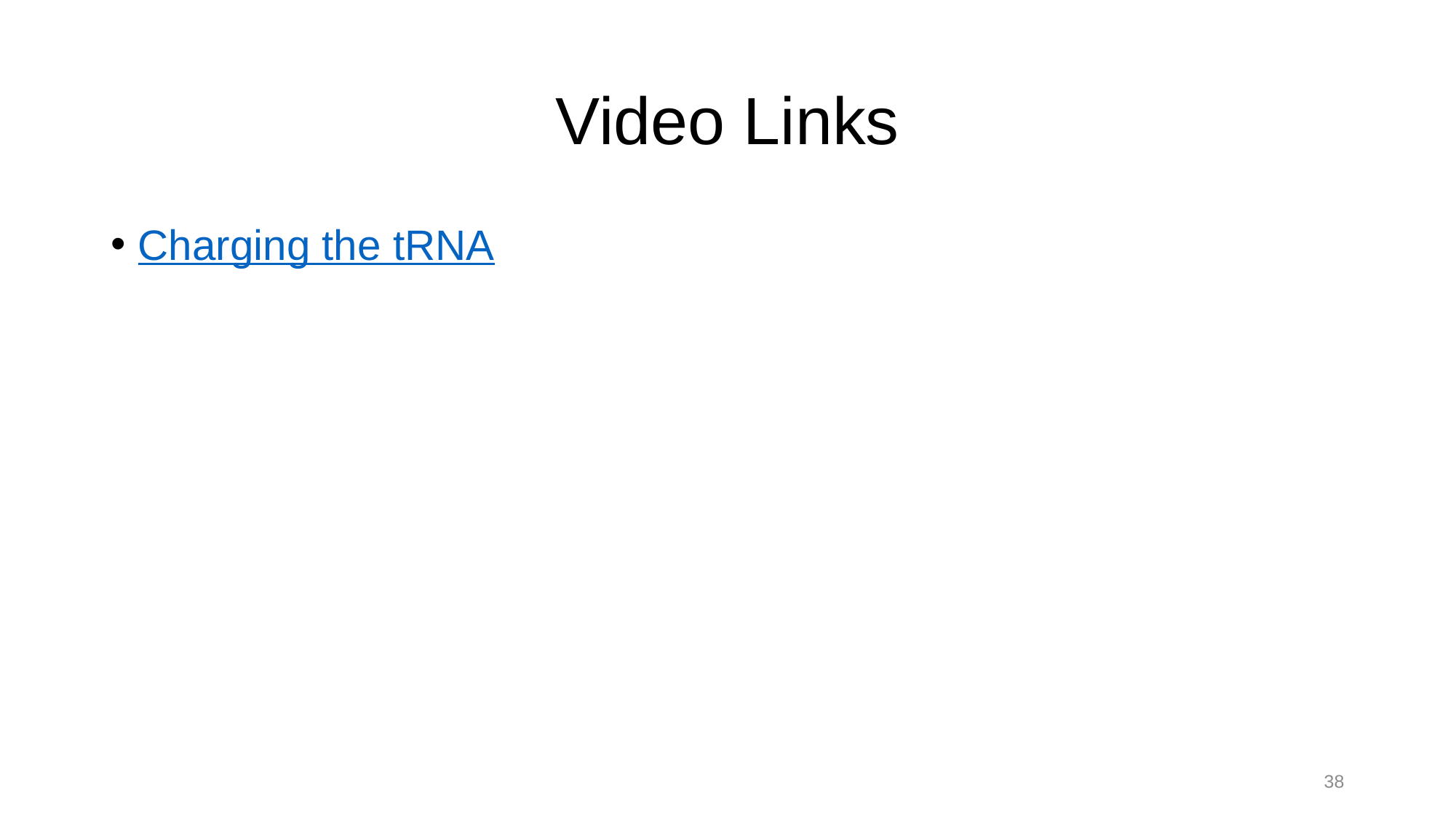

# Video Links
Charging the tRNA
38